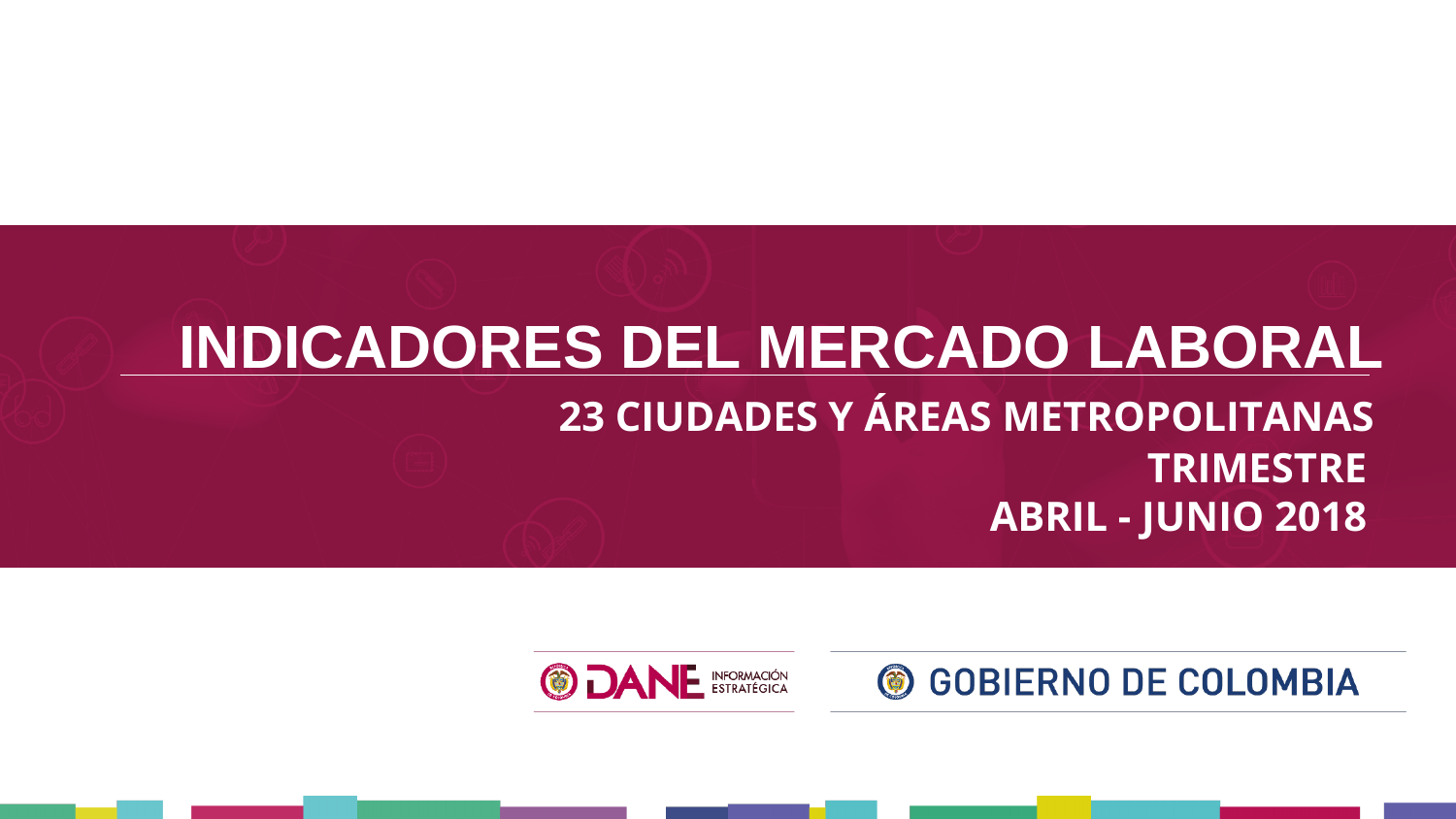

INDICADORES DEL MERCADO LABORAL
23 CIUDADES Y ÁREAS METROPOLITANAS
TRIMESTRE
	ABRIL - JUNIO 2018